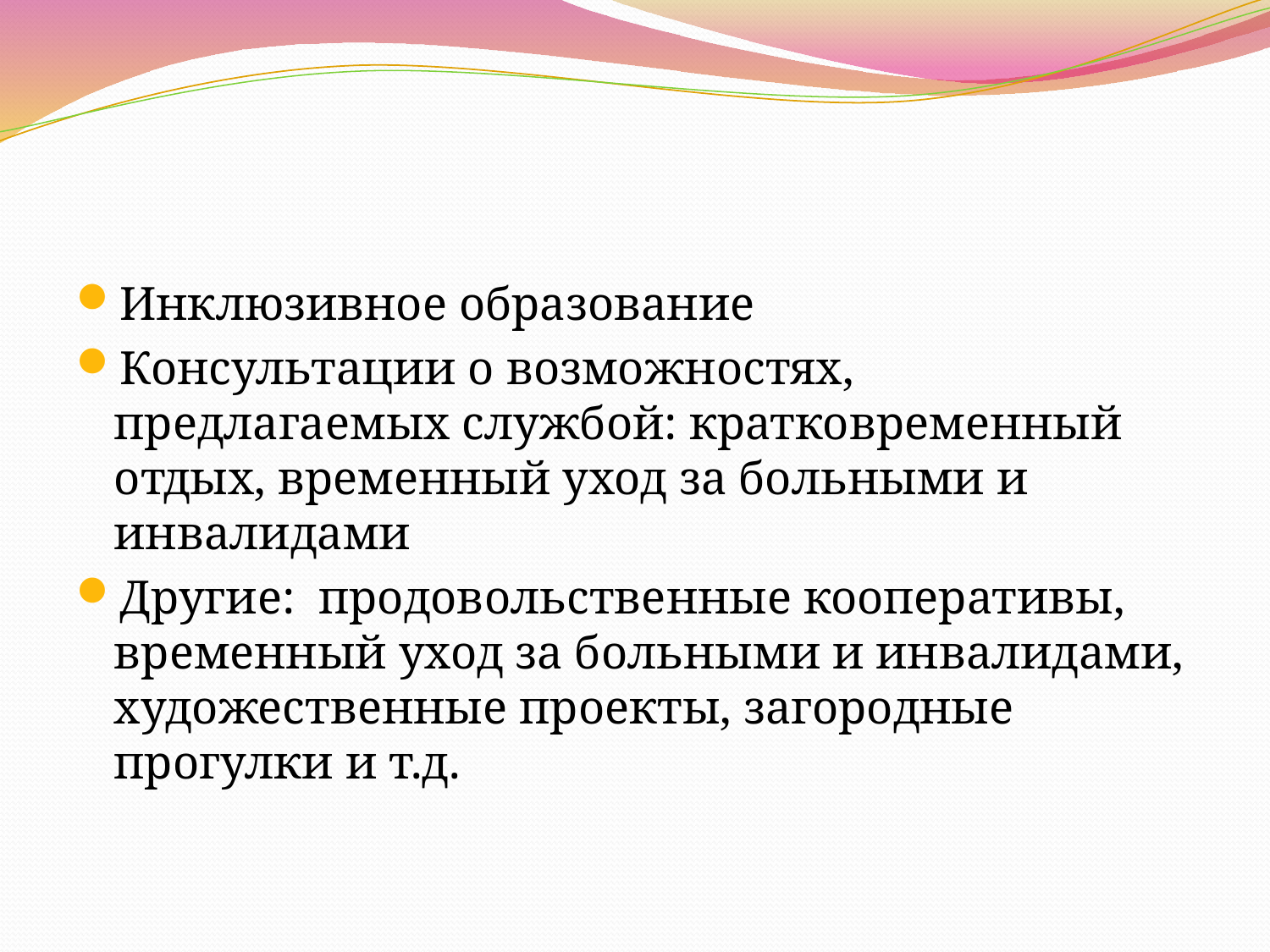

#
Инклюзивное образование
Консультации о возможностях, предлагаемых службой: кратковременный отдых, временный уход за больными и инвалидами
Другие:  продовольственные кооперативы, временный уход за больными и инвалидами, художественные проекты, загородные прогулки и т.д.